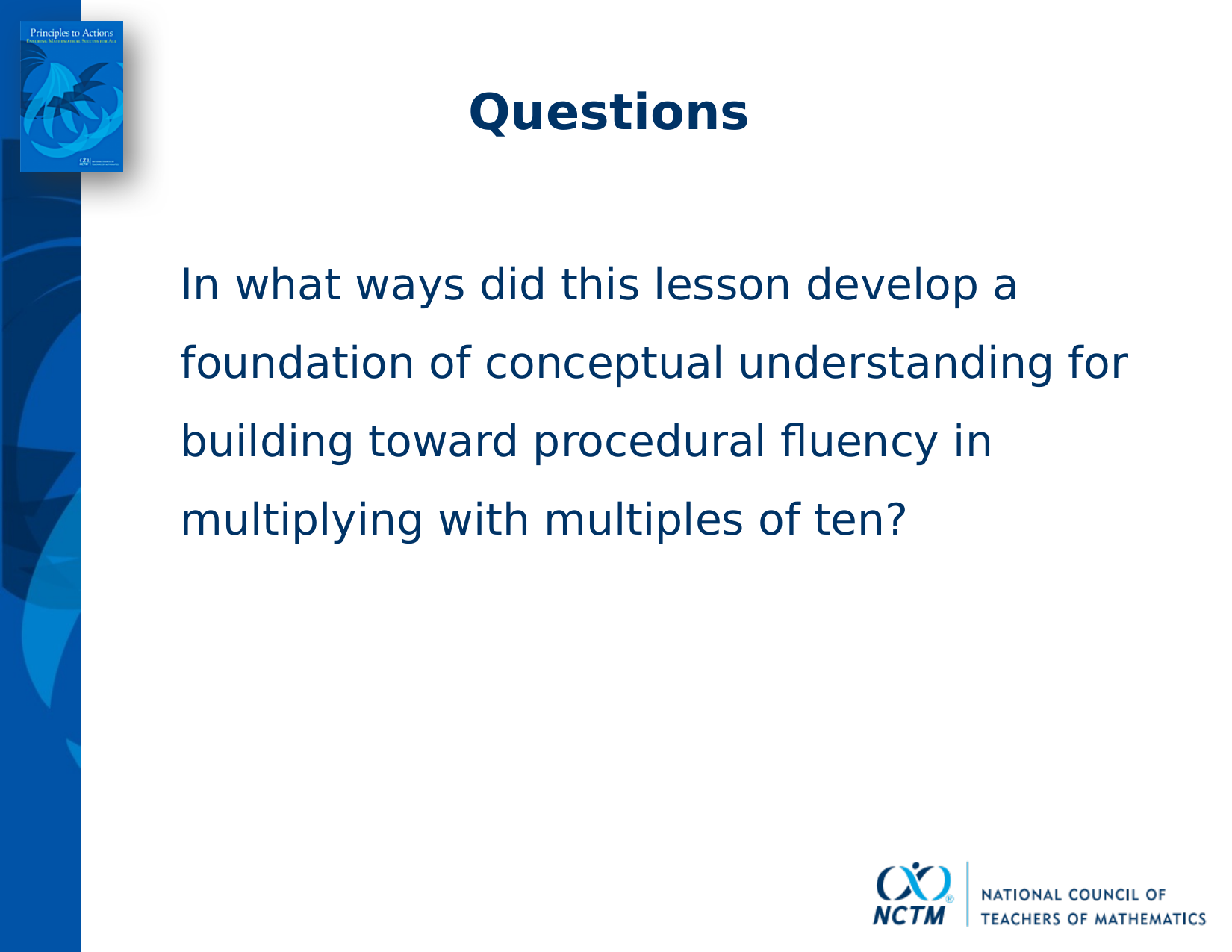

Questions
In what ways did this lesson develop a foundation of conceptual understanding for building toward procedural fluency in multiplying with multiples of ten?